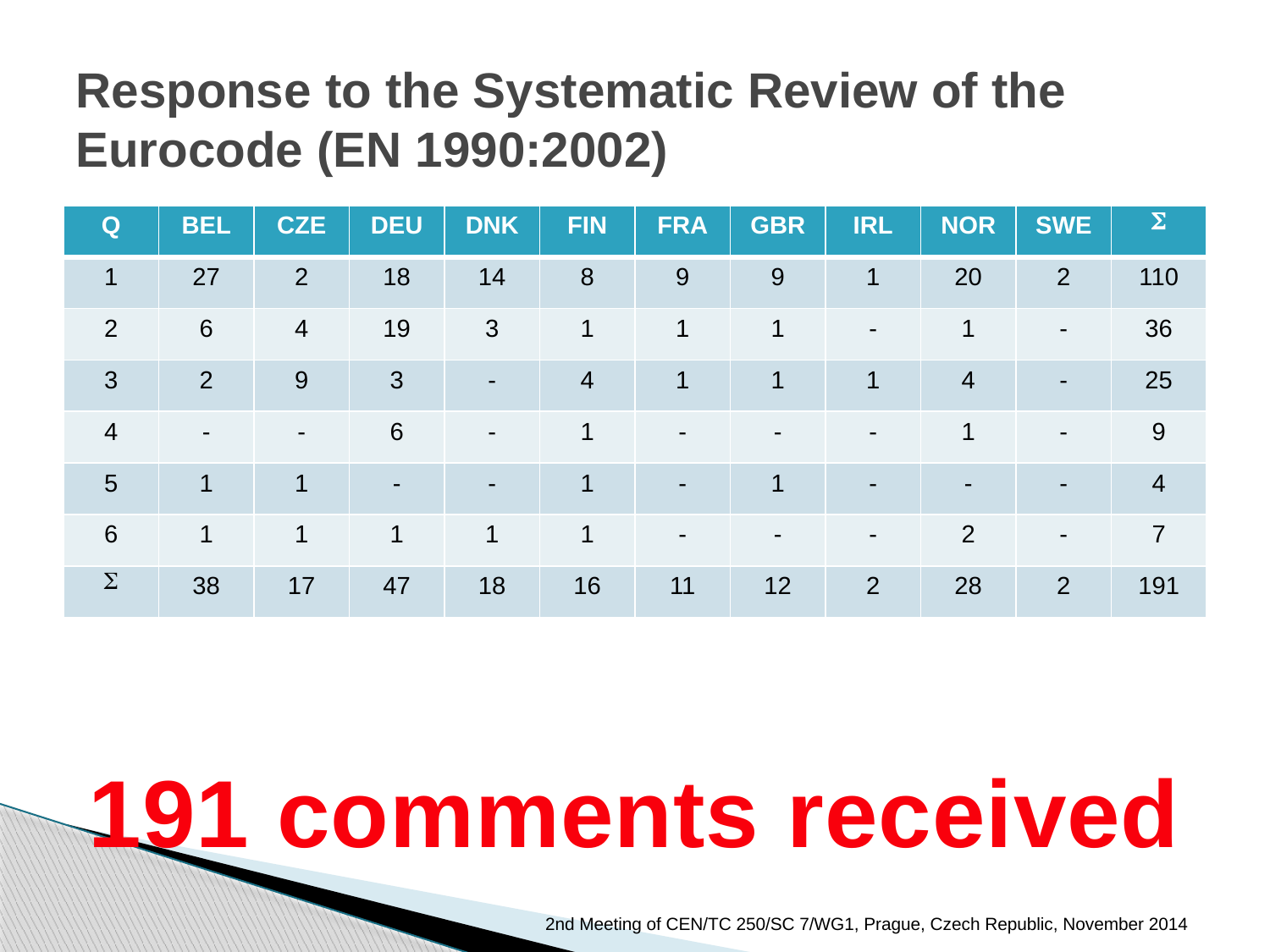

# Response to the Systematic Review of the Eurocode (EN 1990:2002)
| Q | BEL | CZE | DEU | DNK | FIN | FRA | GBR | IRL | NOR | SWE | Σ |
| --- | --- | --- | --- | --- | --- | --- | --- | --- | --- | --- | --- |
| 1 | 27 | 2 | 18 | 14 | 8 | 9 | 9 | 1 | 20 | 2 | 110 |
| 2 | 6 | 4 | 19 | 3 | 1 | 1 | 1 | - | 1 | - | 36 |
| 3 | 2 | 9 | 3 | - | 4 | 1 | 1 | 1 | 4 | - | 25 |
| 4 | - | - | 6 | - | 1 | - | - | - | 1 | - | 9 |
| 5 | 1 | 1 | - | - | 1 | - | 1 | - | - | - | 4 |
| 6 | 1 | 1 | 1 | 1 | 1 | - | - | - | 2 | - | 7 |
| Σ | 38 | 17 | 47 | 18 | 16 | 11 | 12 | 2 | 28 | 2 | 191 |
191 comments received
2nd Meeting of CEN/TC 250/SC 7/WG1, Prague, Czech Republic, November 2014